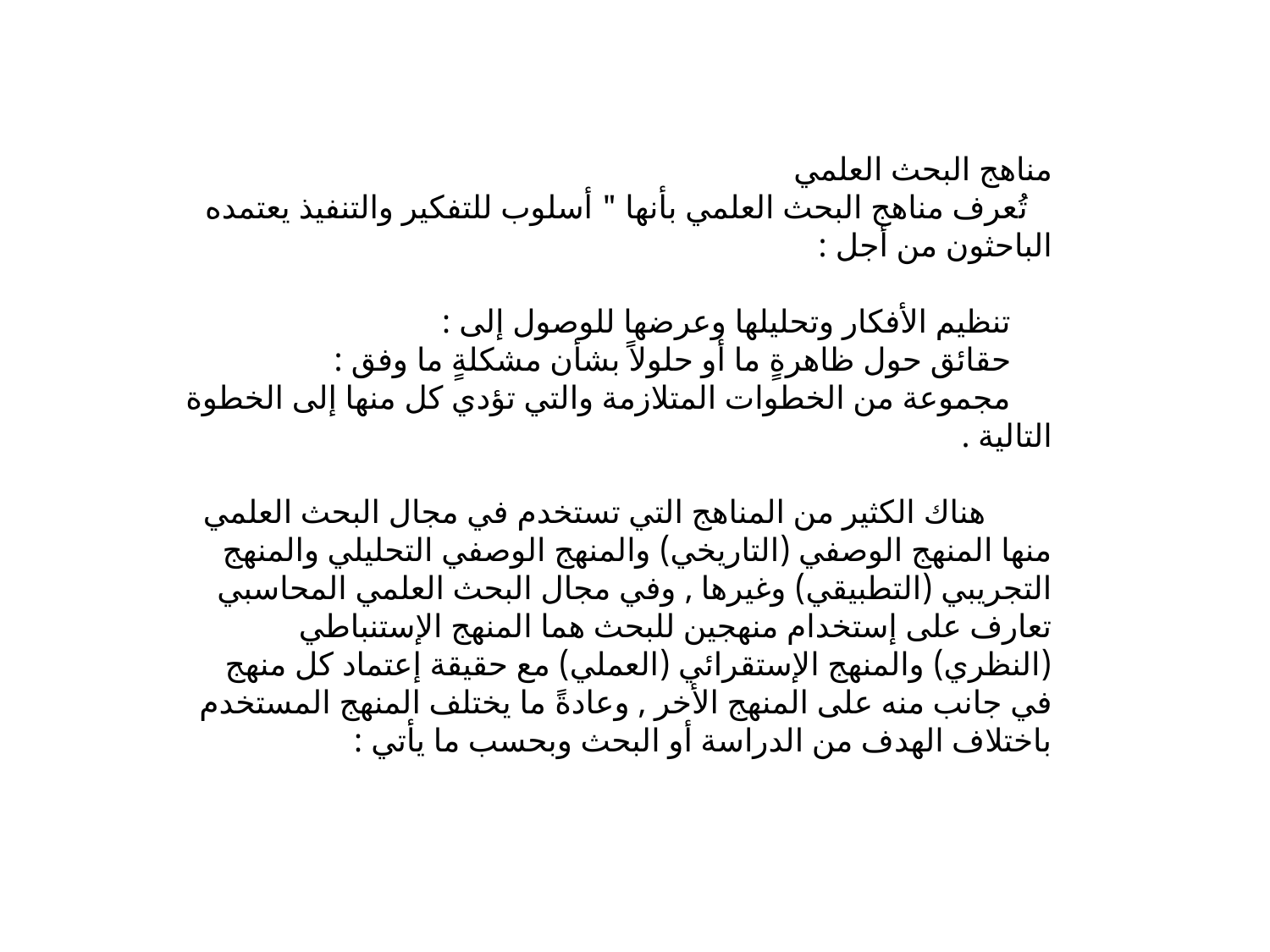

مناهج البحث العلمي
   تُعرف مناهج البحث العلمي بأنها " أسلوب للتفكير والتنفيذ يعتمده الباحثون من أجل :

     تنظيم الأفكار وتحليلها وعرضها للوصول إلى :
     حقائق حول ظاهرةٍ ما أو حلولاً بشأن مشكلةٍ ما وفق :
     مجموعة من الخطوات المتلازمة والتي تؤدي كل منها إلى الخطوة التالية .

        هناك الكثير من المناهج التي تستخدم في مجال البحث العلمي منها المنهج الوصفي (التاريخي) والمنهج الوصفي التحليلي والمنهج التجريبي (التطبيقي) وغيرها , وفي مجال البحث العلمي المحاسبي تعارف على إستخدام منهجين للبحث هما المنهج الإستنباطي (النظري) والمنهج الإستقرائي (العملي) مع حقيقة إعتماد كل منهج في جانب منه على المنهج الأخر , وعادةً ما يختلف المنهج المستخدم باختلاف الهدف من الدراسة أو البحث وبحسب ما يأتي :